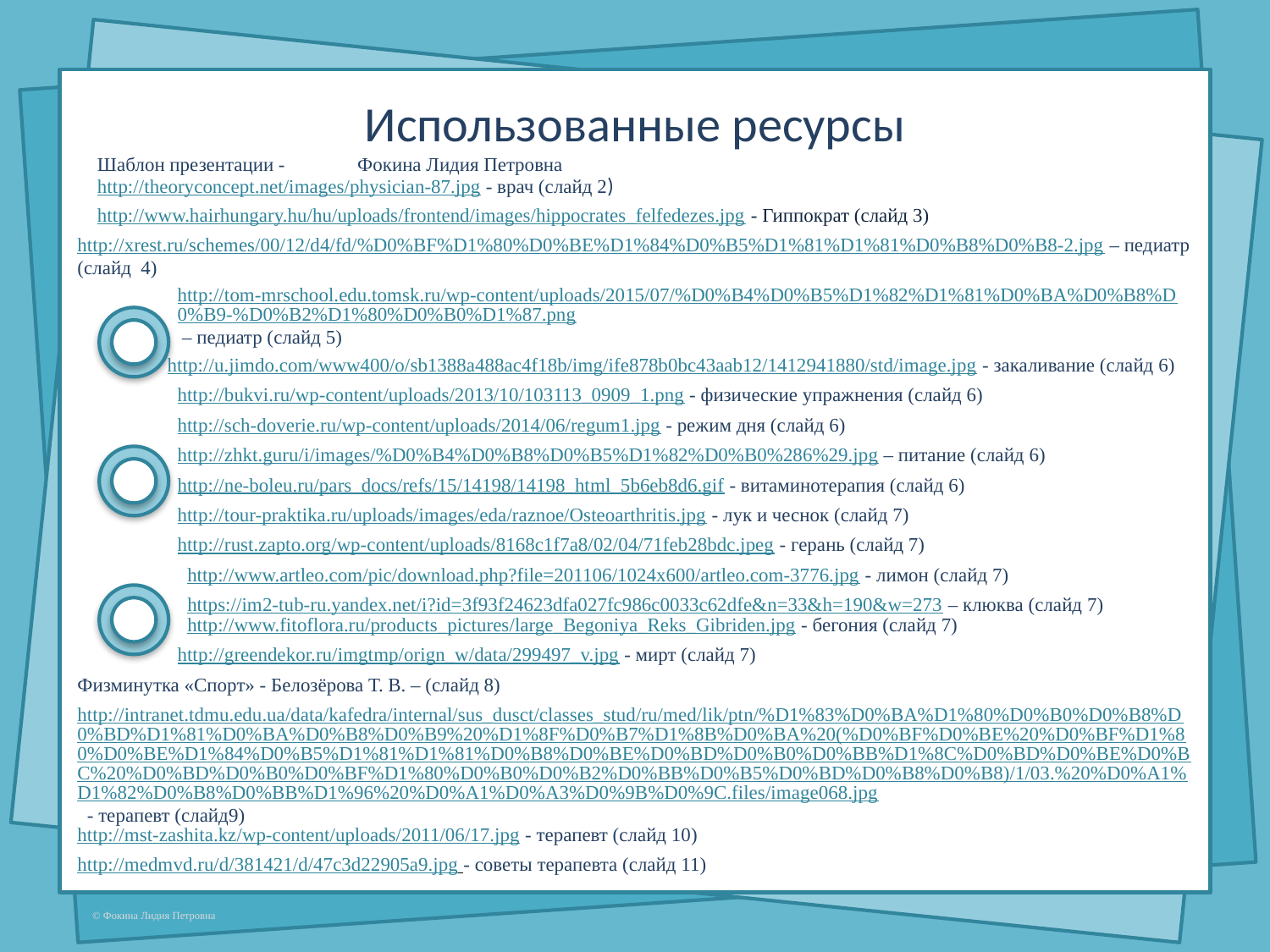

# Использованные ресурсы
Шаблон презентации -
Фокина Лидия Петровна
http://theoryconcept.net/images/physician-87.jpg - врач (слайд 2)
http://www.hairhungary.hu/hu/uploads/frontend/images/hippocrates_felfedezes.jpg - Гиппократ (слайд 3)
http://xrest.ru/schemes/00/12/d4/fd/%D0%BF%D1%80%D0%BE%D1%84%D0%B5%D1%81%D1%81%D0%B8%D0%B8-2.jpg – педиатр (слайд  4)
http://tom-mrschool.edu.tomsk.ru/wp-content/uploads/2015/07/%D0%B4%D0%B5%D1%82%D1%81%D0%BA%D0%B8%D0%B9-%D0%B2%D1%80%D0%B0%D1%87.png – педиатр (слайд 5)
http://u.jimdo.com/www400/o/sb1388a488ac4f18b/img/ife878b0bc43aab12/1412941880/std/image.jpg - закаливание (слайд 6)
http://bukvi.ru/wp-content/uploads/2013/10/103113_0909_1.png - физические упражнения (слайд 6)
http://sch-doverie.ru/wp-content/uploads/2014/06/regum1.jpg - режим дня (слайд 6)
http://zhkt.guru/i/images/%D0%B4%D0%B8%D0%B5%D1%82%D0%B0%286%29.jpg – питание (слайд 6)
http://ne-boleu.ru/pars_docs/refs/15/14198/14198_html_5b6eb8d6.gif - витаминотерапия (слайд 6)
http://tour-praktika.ru/uploads/images/eda/raznoe/Osteoarthritis.jpg - лук и чеснок (слайд 7)
http://rust.zapto.org/wp-content/uploads/8168c1f7a8/02/04/71feb28bdc.jpeg - герань (слайд 7)
http://www.artleo.com/pic/download.php?file=201106/1024x600/artleo.com-3776.jpg - лимон (слайд 7)
https://im2-tub-ru.yandex.net/i?id=3f93f24623dfa027fc986c0033c62dfe&n=33&h=190&w=273 – клюква (слайд 7)
http://www.fitoflora.ru/products_pictures/large_Begoniya_Reks_Gibriden.jpg - бегония (слайд 7)
http://greendekor.ru/imgtmp/orign_w/data/299497_v.jpg - мирт (слайд 7)
Физминутка «Спорт» - Белозёрова Т. В. – (слайд 8)
http://intranet.tdmu.edu.ua/data/kafedra/internal/sus_dusct/classes_stud/ru/med/lik/ptn/%D1%83%D0%BA%D1%80%D0%B0%D0%B8%D0%BD%D1%81%D0%BA%D0%B8%D0%B9%20%D1%8F%D0%B7%D1%8B%D0%BA%20(%D0%BF%D0%BE%20%D0%BF%D1%80%D0%BE%D1%84%D0%B5%D1%81%D1%81%D0%B8%D0%BE%D0%BD%D0%B0%D0%BB%D1%8C%D0%BD%D0%BE%D0%BC%20%D0%BD%D0%B0%D0%BF%D1%80%D0%B0%D0%B2%D0%BB%D0%B5%D0%BD%D0%B8%D0%B8)/1/03.%20%D0%A1%D1%82%D0%B8%D0%BB%D1%96%20%D0%A1%D0%A3%D0%9B%D0%9C.files/image068.jpg  - терапевт (слайд9)
http://mst-zashita.kz/wp-content/uploads/2011/06/17.jpg - терапевт (слайд 10)
http://medmvd.ru/d/381421/d/47c3d22905a9.jpg - советы терапевта (слайд 11)